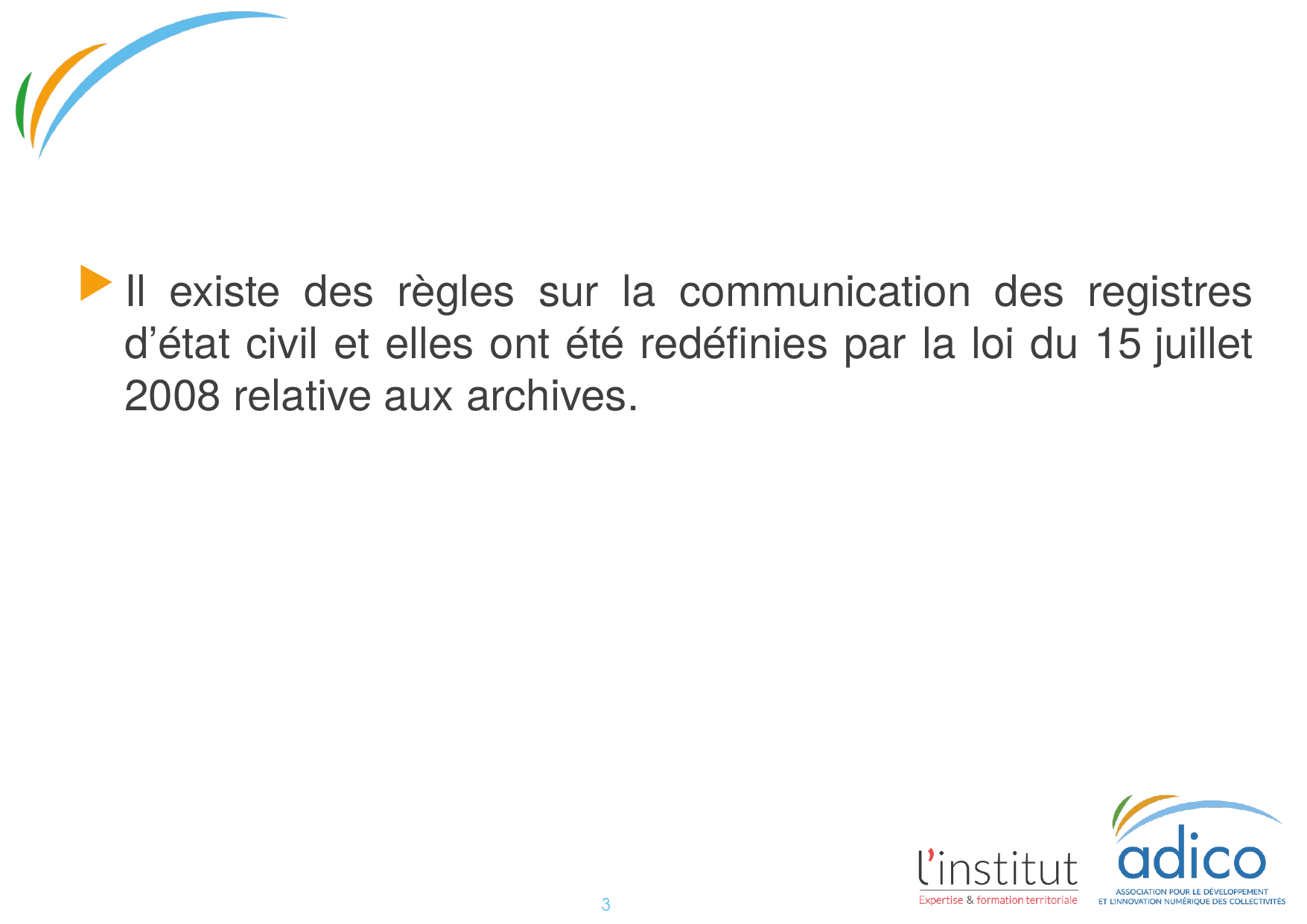

#

Il existe des règles sur la communication des registres d’état civil et elles ont été redéfinies par la loi du 15 juillet 2008 relative aux archives.